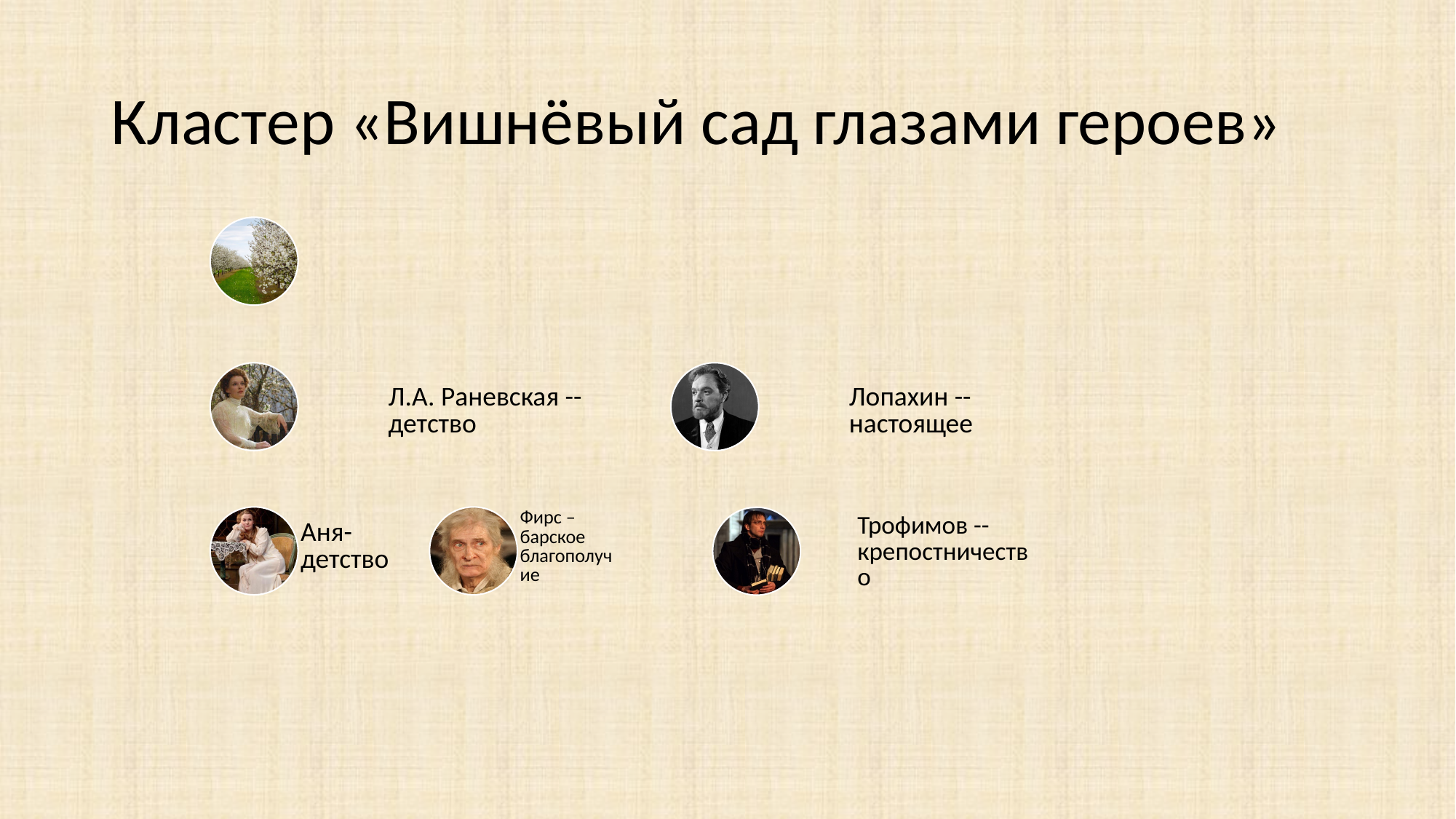

# Кластер «Вишнёвый сад глазами героев»

Л.А. Раневская -- детство
Аня-детство
Фирс – барское благополучие
Лопахин -- настоящее
Трофимов -- крепостничество